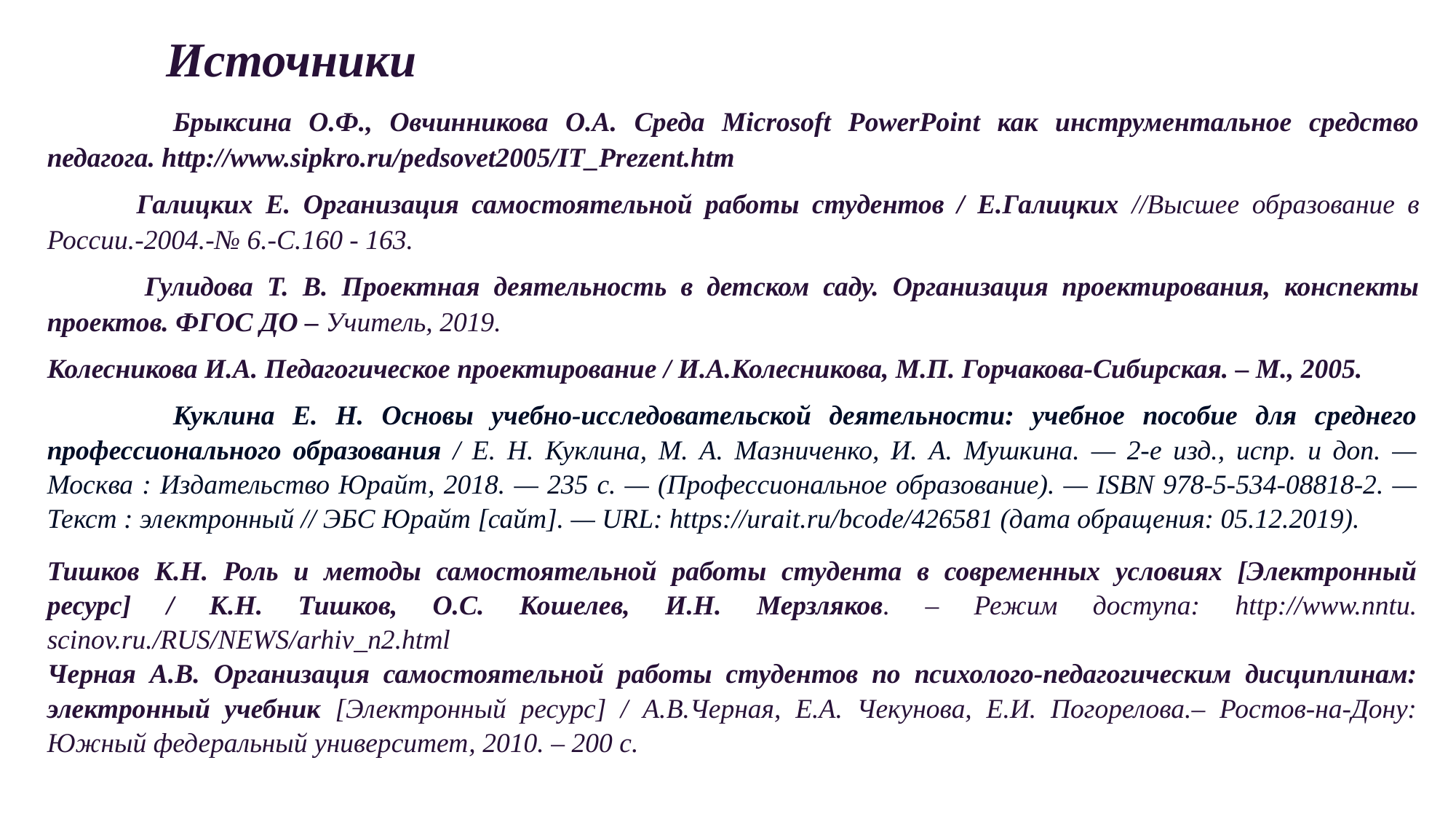

Источники
       Брыксина О.Ф., Овчинникова О.А. Среда Microsoft PowerPoint как инструментальное средство педагога. http://www.sipkro.ru/pedsovet2005/IT_Prezent.htm
       Галицких Е. Организация самостоятельной работы студентов / Е.Галицких //Высшее образование в России.-2004.-№ 6.-С.160 - 163.
       Гулидова Т. В. Проектная деятельность в детском саду. Организация проектирования, конспекты проектов. ФГОС ДО – Учитель, 2019.
Колесникова И.А. Педагогическое проектирование / И.А.Колесникова, М.П. Горчакова-Сибирская. – М., 2005.
       Куклина Е. Н. Основы учебно-исследовательской деятельности: учебное пособие для среднего профессионального образования / Е. Н. Куклина, М. А. Мазниченко, И. А. Мушкина. — 2-е изд., испр. и доп. — Москва : Издательство Юрайт, 2018. — 235 с. — (Профессиональное образование). — ISBN 978-5-534-08818-2. — Текст : электронный // ЭБС Юрайт [сайт]. — URL: https://urait.ru/bcode/426581 (дата обращения: 05.12.2019).

Тишков К.Н. Роль и методы самостоятельной работы студента в современных условиях [Электронный ресурс] / К.Н. Тишков, О.С. Кошелев, И.Н. Мерзляков. – Режим доступа: http://www.nntu. scinov.ru./RUS/NEWS/arhiv_n2.html
Черная А.В. Организация самостоятельной работы студентов по психолого-педагогическим дисциплинам: электронный учебник [Электронный ресурс] / А.В.Черная, Е.А. Чекунова, Е.И. Погорелова.– Ростов-на-Дону: Южный федеральный университет, 2010. – 200 с.